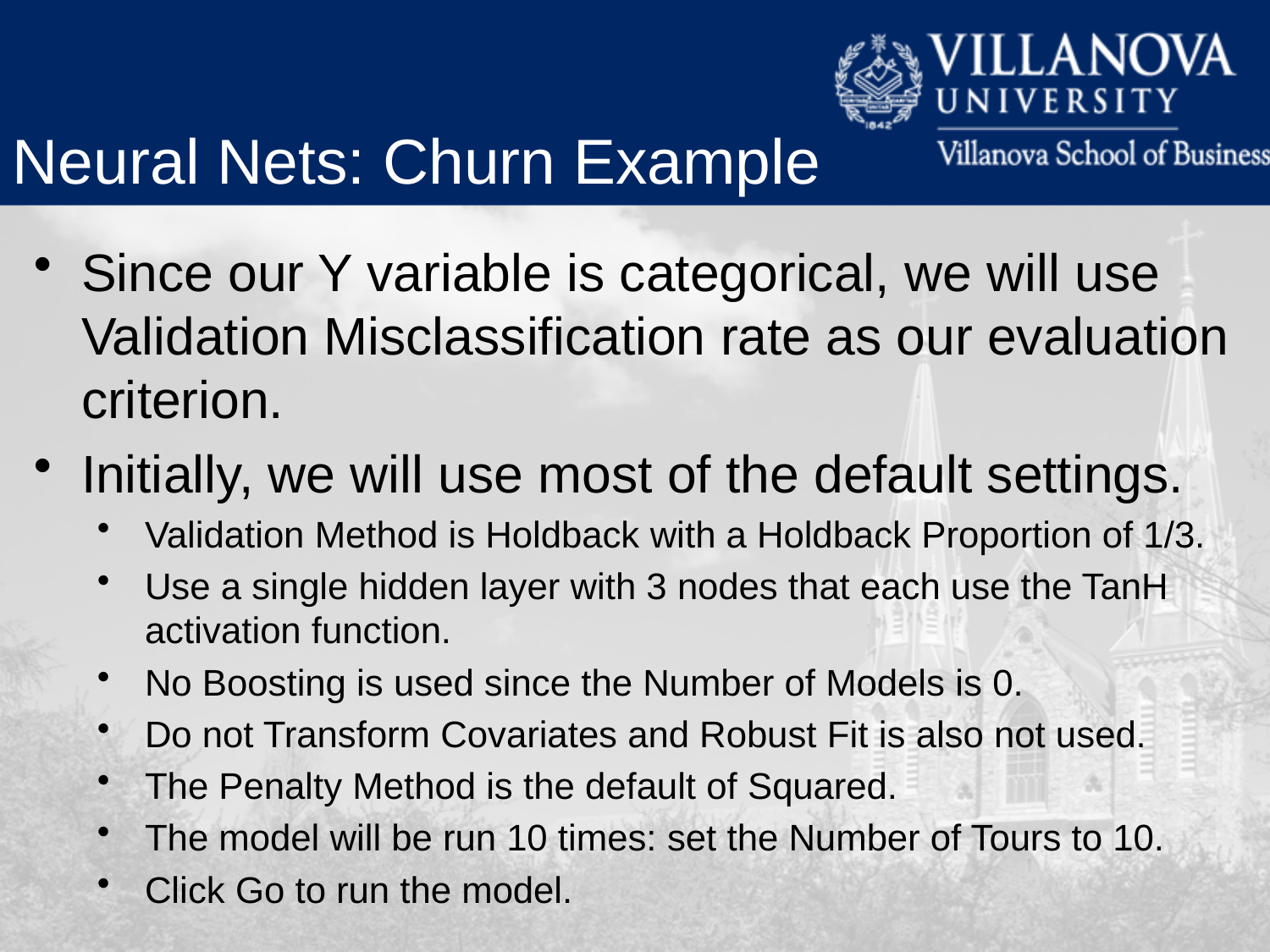

Neural Nets: Churn Example
Since our Y variable is categorical, we will use Validation Misclassification rate as our evaluation criterion.
Initially, we will use most of the default settings.
Validation Method is Holdback with a Holdback Proportion of 1/3.
Use a single hidden layer with 3 nodes that each use the TanH activation function.
No Boosting is used since the Number of Models is 0.
Do not Transform Covariates and Robust Fit is also not used.
The Penalty Method is the default of Squared.
The model will be run 10 times: set the Number of Tours to 10.
Click Go to run the model.